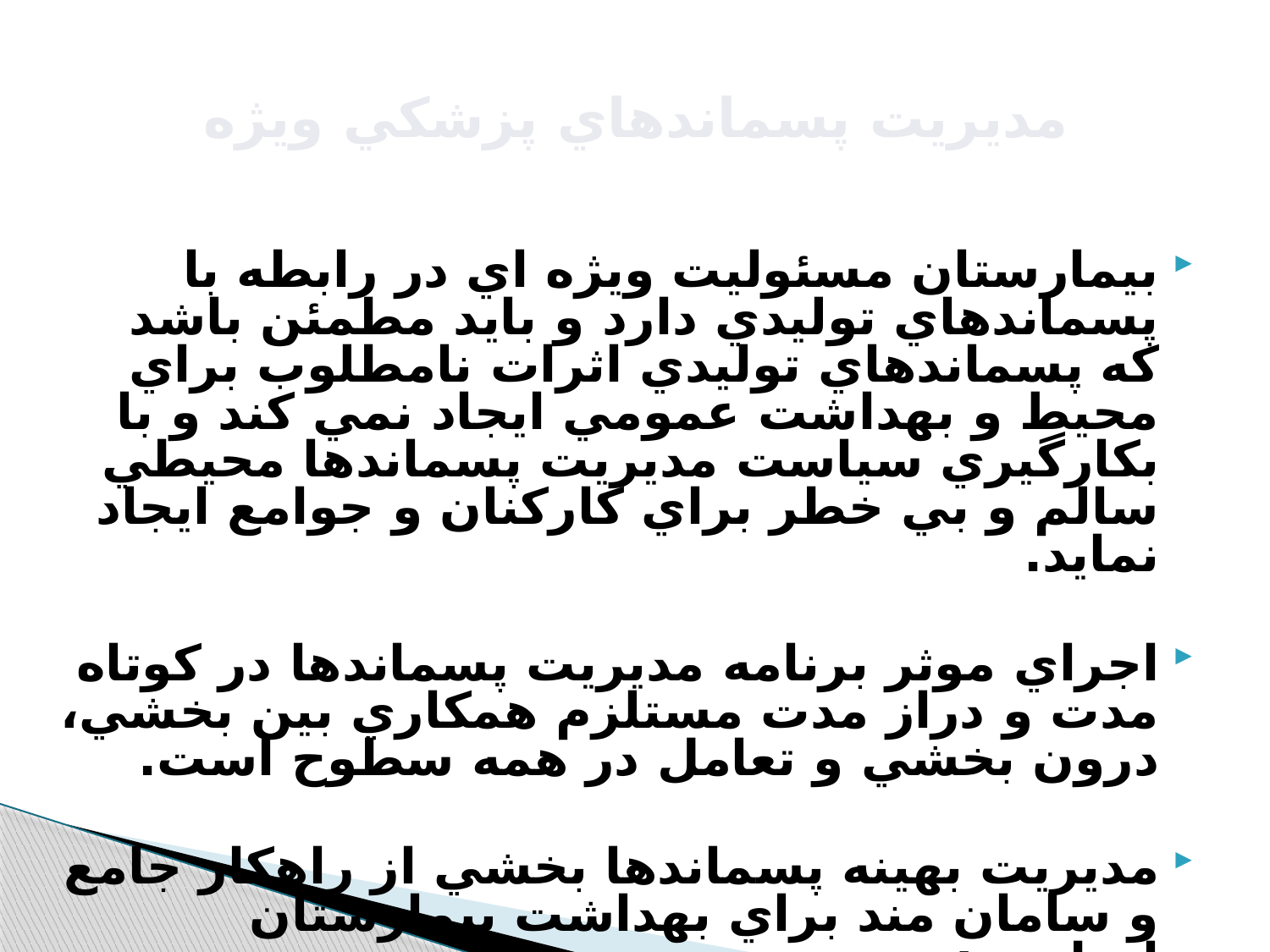

# مديريت پسماندهاي پزشكي ويژه
بيمارستان مسئوليت ويژه اي در رابطه با پسماندهاي توليدي دارد و بايد مطمئن باشد كه پسماندهاي توليدي اثرات نامطلوب براي محيط و بهداشت عمومي ايجاد نمي كند و با بكارگيري سياست مديريت پسماندها محيطي سالم و بي خطر براي كاركنان و جوامع ايجاد نمايد.

اجراي موثر برنامه مديريت پسماندها در کوتاه مدت و دراز مدت مستلزم همکاري بين بخشي، درون بخشي و تعامل در همه سطوح است.

مديريت بهينه پسماندها بخشي از راهكار جامع و سامان مند براي بهداشت بيمارستان ازطريق: